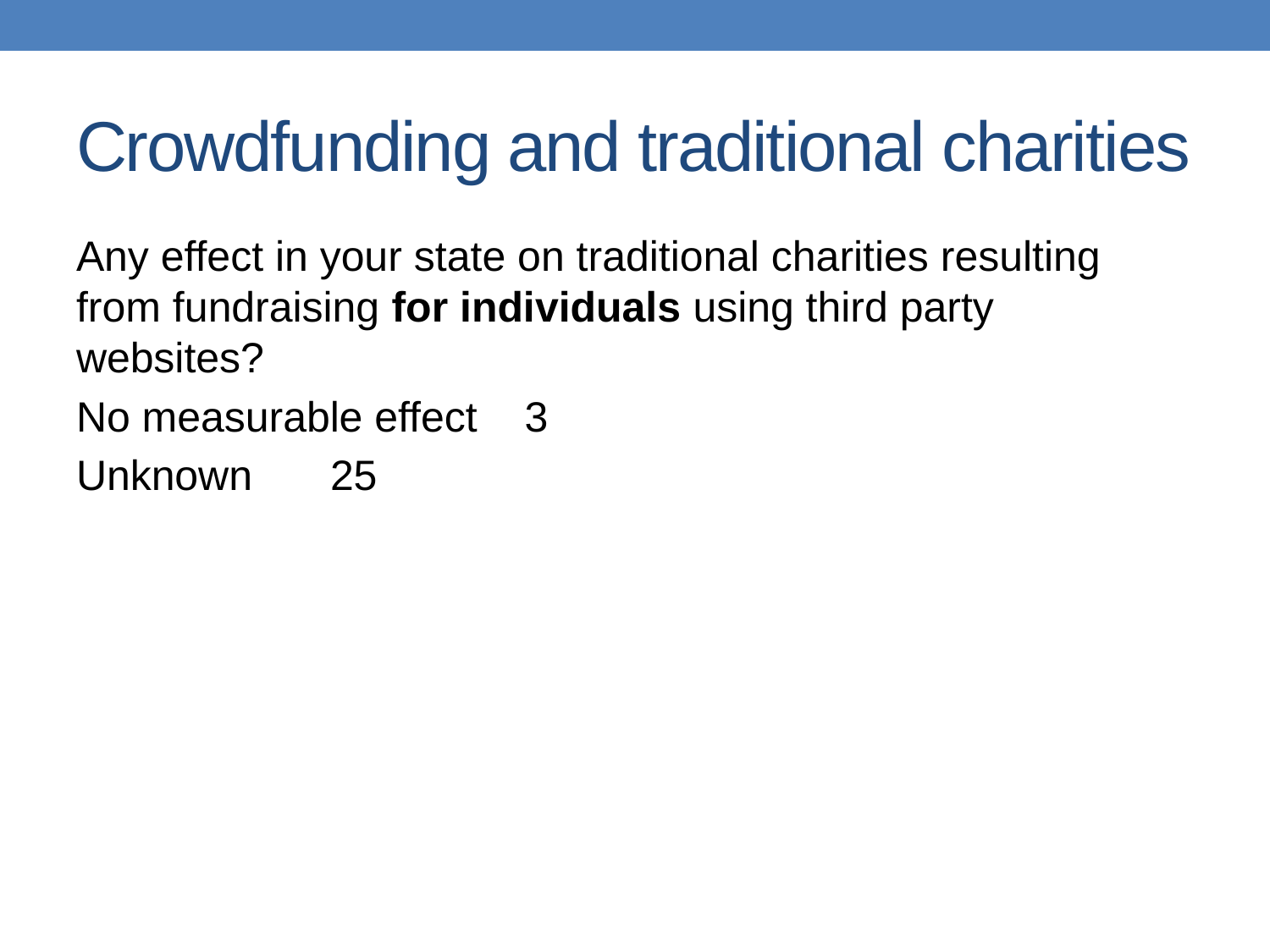

# Crowdfunding and traditional charities
Any effect in your state on traditional charities resulting from fundraising for individuals using third party websites?
No measurable effect    3
Unknown	25